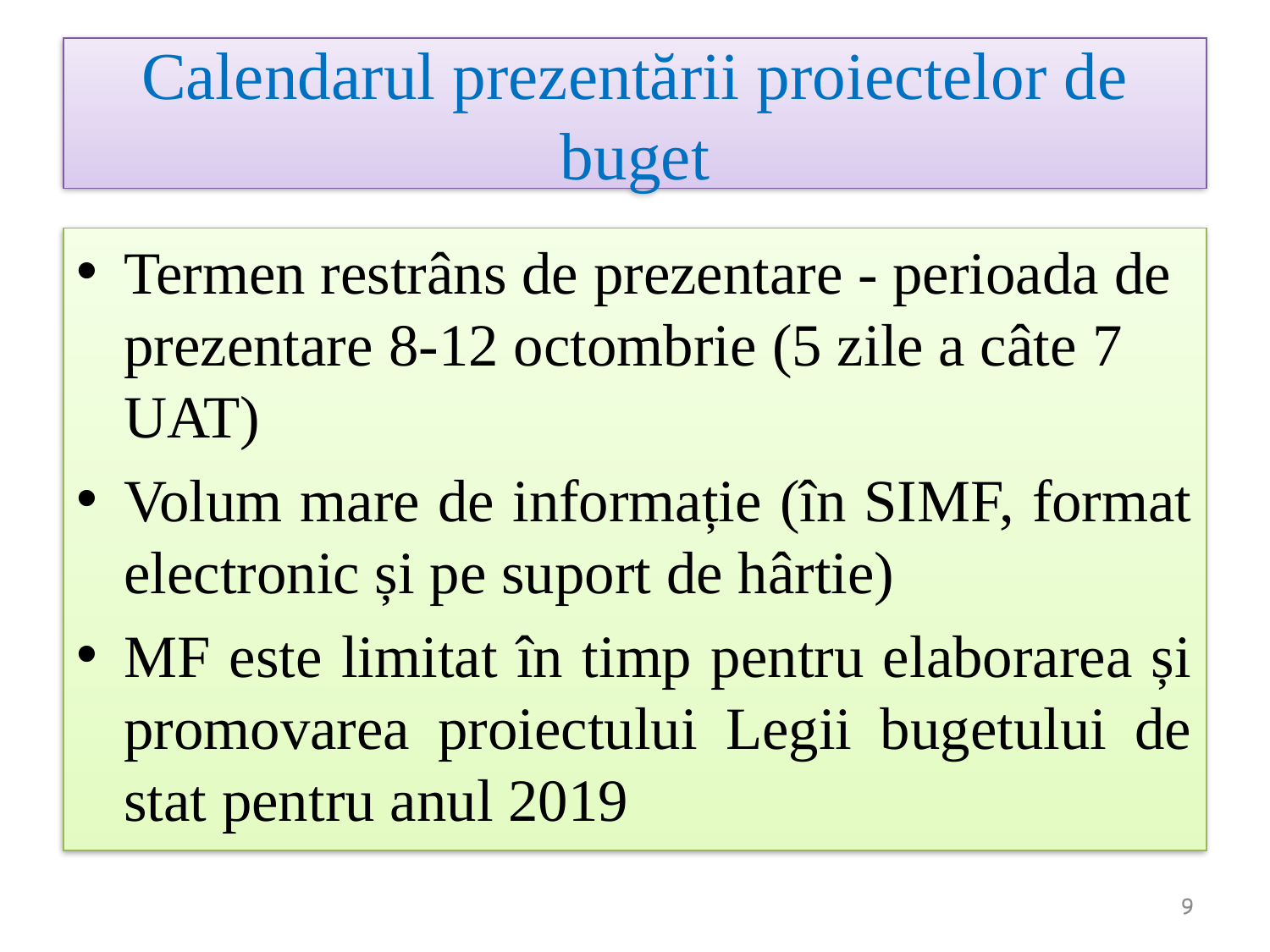

# Calendarul prezentării proiectelor de buget
Termen restrâns de prezentare - perioada de prezentare 8-12 octombrie (5 zile a câte 7 UAT)
Volum mare de informație (în SIMF, format electronic și pe suport de hârtie)
MF este limitat în timp pentru elaborarea și promovarea proiectului Legii bugetului de stat pentru anul 2019
9